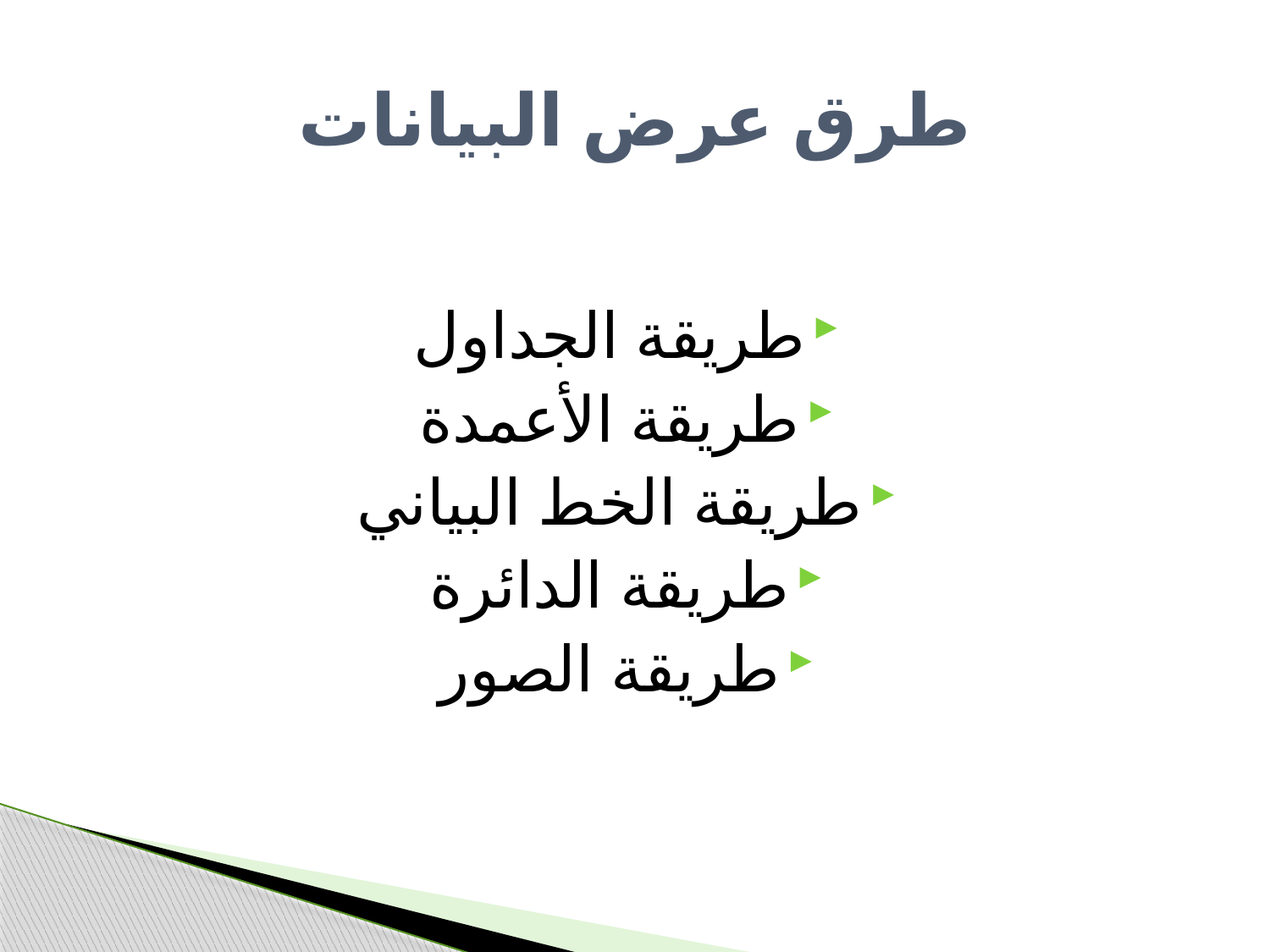

# طرق عرض البيانات

طريقة الجداول
طريقة الأعمدة
طريقة الخط البياني
طريقة الدائرة
طريقة الصور